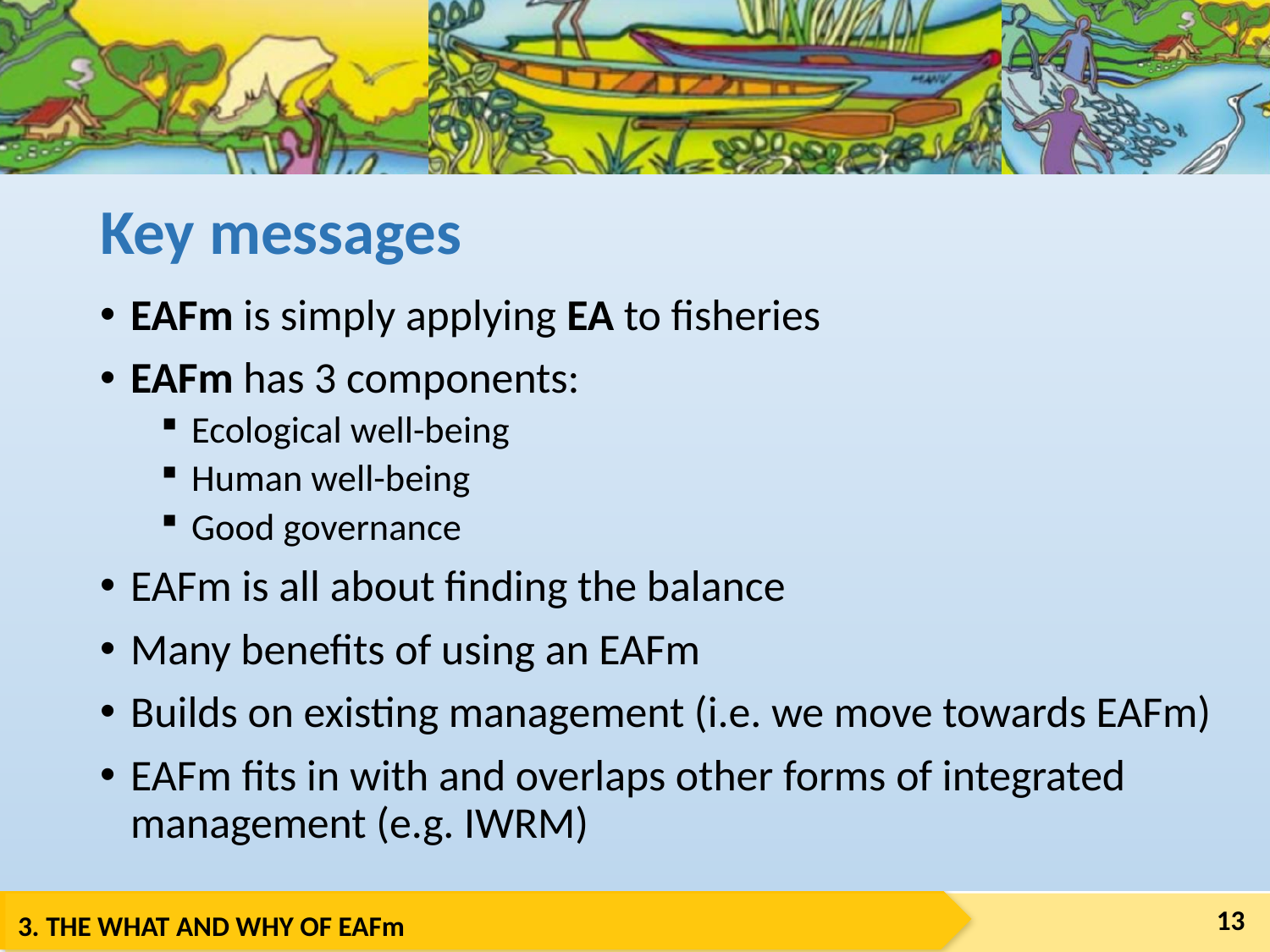

# Key messages
EAFm is simply applying EA to fisheries
EAFm has 3 components:
Ecological well-being
Human well-being
Good governance
EAFm is all about finding the balance
Many benefits of using an EAFm
Builds on existing management (i.e. we move towards EAFm)
EAFm fits in with and overlaps other forms of integrated management (e.g. IWRM)
13